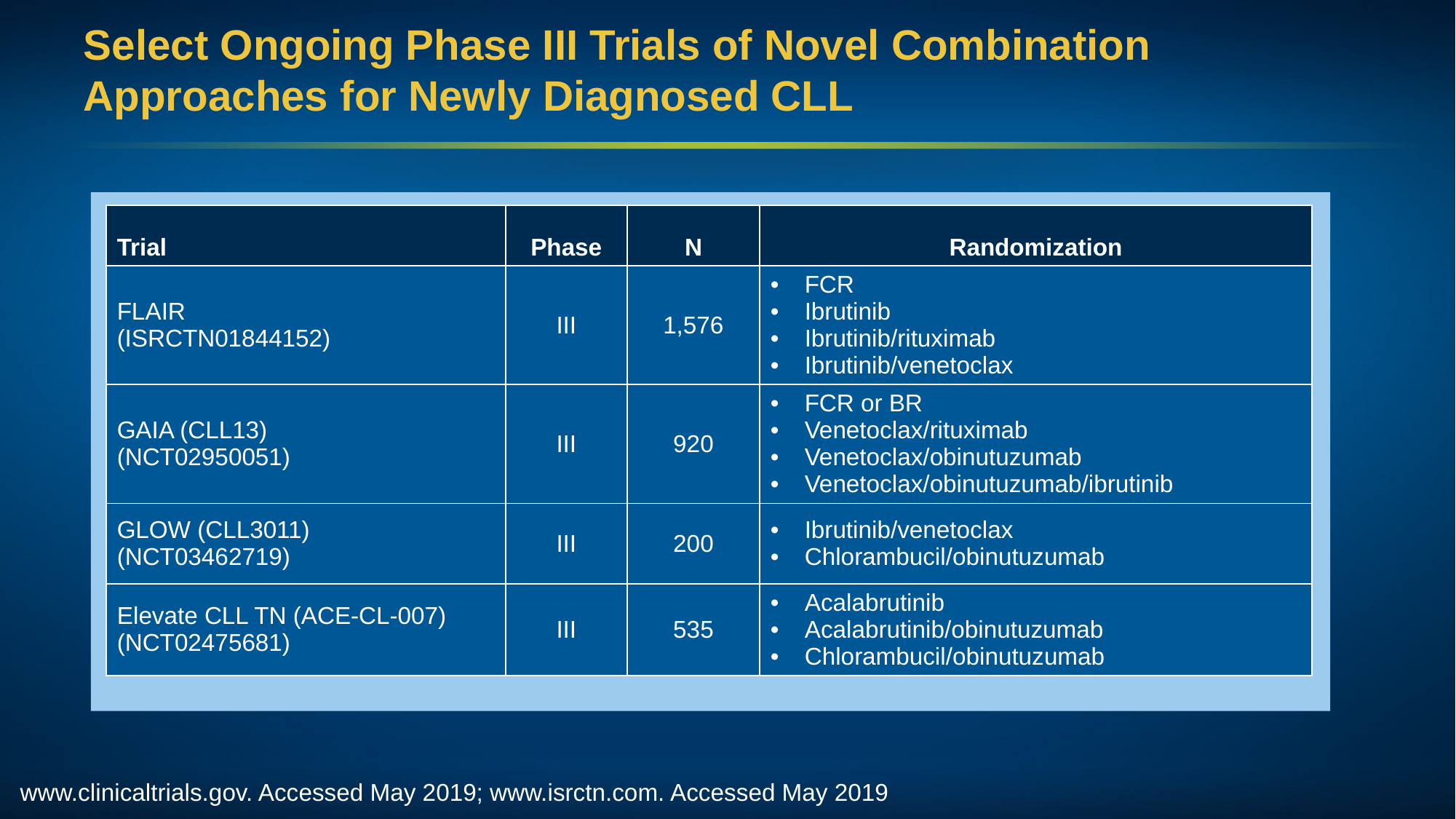

# Select Ongoing Phase III Trials of Novel Combination Approaches for Newly Diagnosed CLL
ç
| Trial | Phase | N | Randomization |
| --- | --- | --- | --- |
| FLAIR (ISRCTN01844152) | III | 1,576 | FCR Ibrutinib Ibrutinib/rituximab Ibrutinib/venetoclax |
| GAIA (CLL13) (NCT02950051) | III | 920 | FCR or BR Venetoclax/rituximab Venetoclax/obinutuzumab Venetoclax/obinutuzumab/ibrutinib |
| GLOW (CLL3011) (NCT03462719) | III | 200 | Ibrutinib/venetoclax Chlorambucil/obinutuzumab |
| Elevate CLL TN (ACE-CL-007) (NCT02475681) | III | 535 | Acalabrutinib Acalabrutinib/obinutuzumab Chlorambucil/obinutuzumab |
www.clinicaltrials.gov. Accessed May 2019; www.isrctn.com. Accessed May 2019